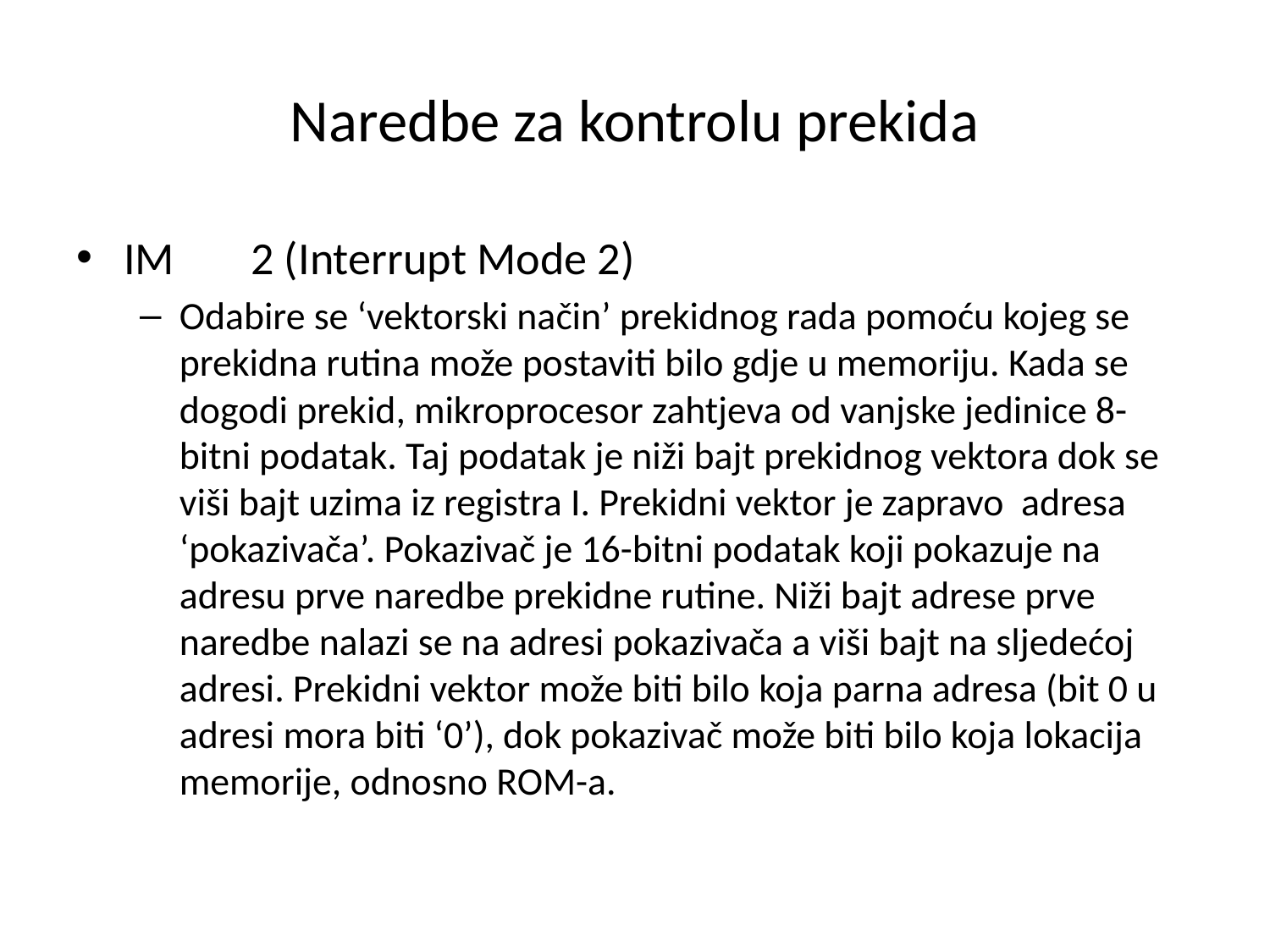

# Naredbe za kontrolu prekida
IM	2 (Interrupt Mode 2)
Odabire se ‘vektorski način’ prekidnog rada pomoću kojeg se prekidna rutina može postaviti bilo gdje u memoriju. Kada se dogodi prekid, mikroprocesor zahtjeva od vanjske jedinice 8-bitni podatak. Taj podatak je niži bajt prekidnog vektora dok se viši bajt uzima iz registra I. Prekidni vektor je zapravo  adresa ‘pokazivača’. Pokazivač je 16-bitni podatak koji pokazuje na adresu prve naredbe prekidne rutine. Niži bajt adrese prve naredbe nalazi se na adresi pokazivača a viši bajt na sljedećoj adresi. Prekidni vektor može biti bilo koja parna adresa (bit 0 u adresi mora biti ‘0’), dok pokazivač može biti bilo koja lokacija memorije, odnosno ROM-a.